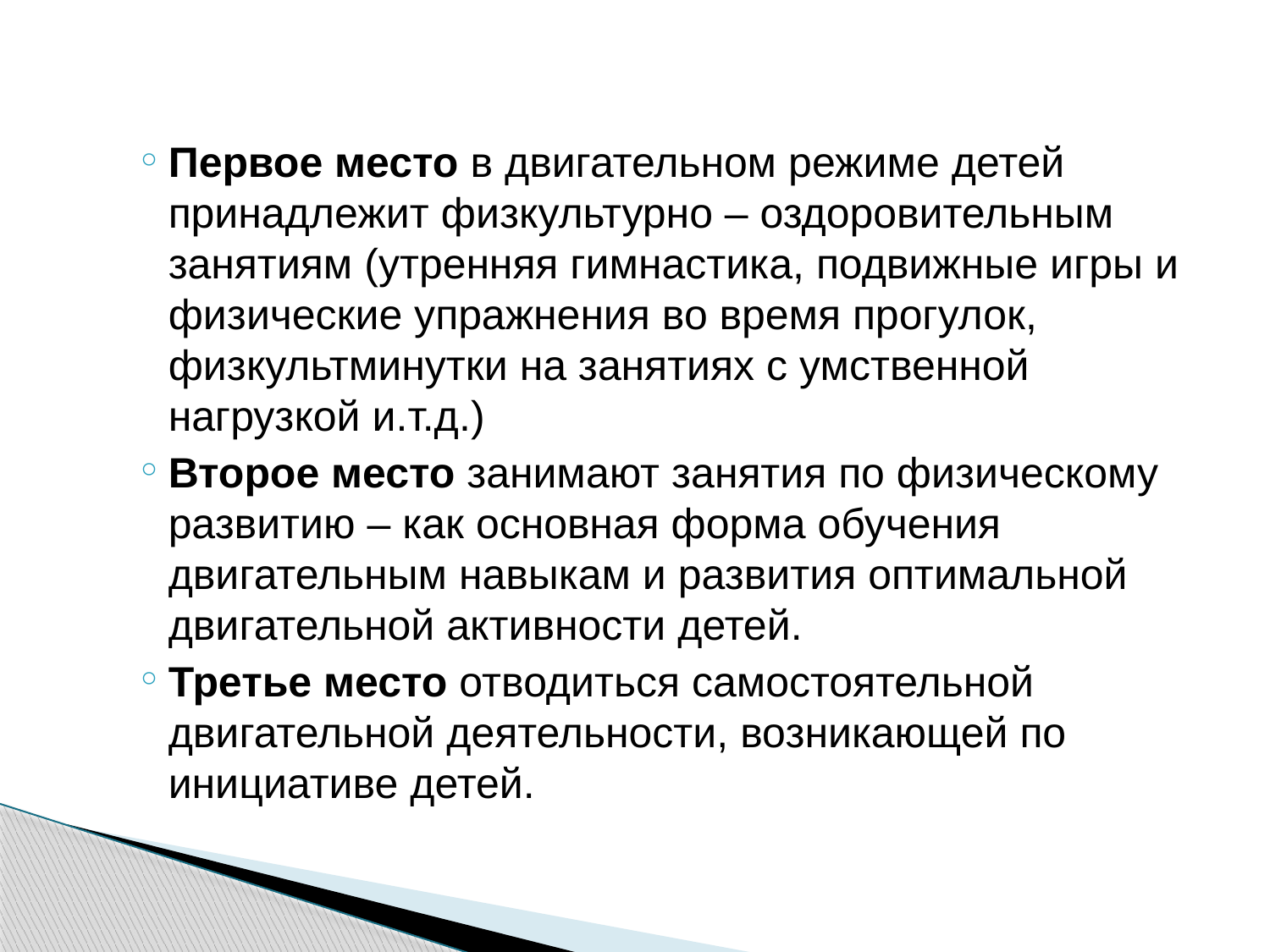

Первое место в двигательном режиме детей принадлежит физкультурно – оздоровительным занятиям (утренняя гимнастика, подвижные игры и физические упражнения во время прогулок, физкультминутки на занятиях с умственной нагрузкой и.т.д.)
Второе место занимают занятия по физическому развитию – как основная форма обучения двигательным навыкам и развития оптимальной двигательной активности детей.
Третье место отводиться самостоятельной двигательной деятельности, возникающей по инициативе детей.